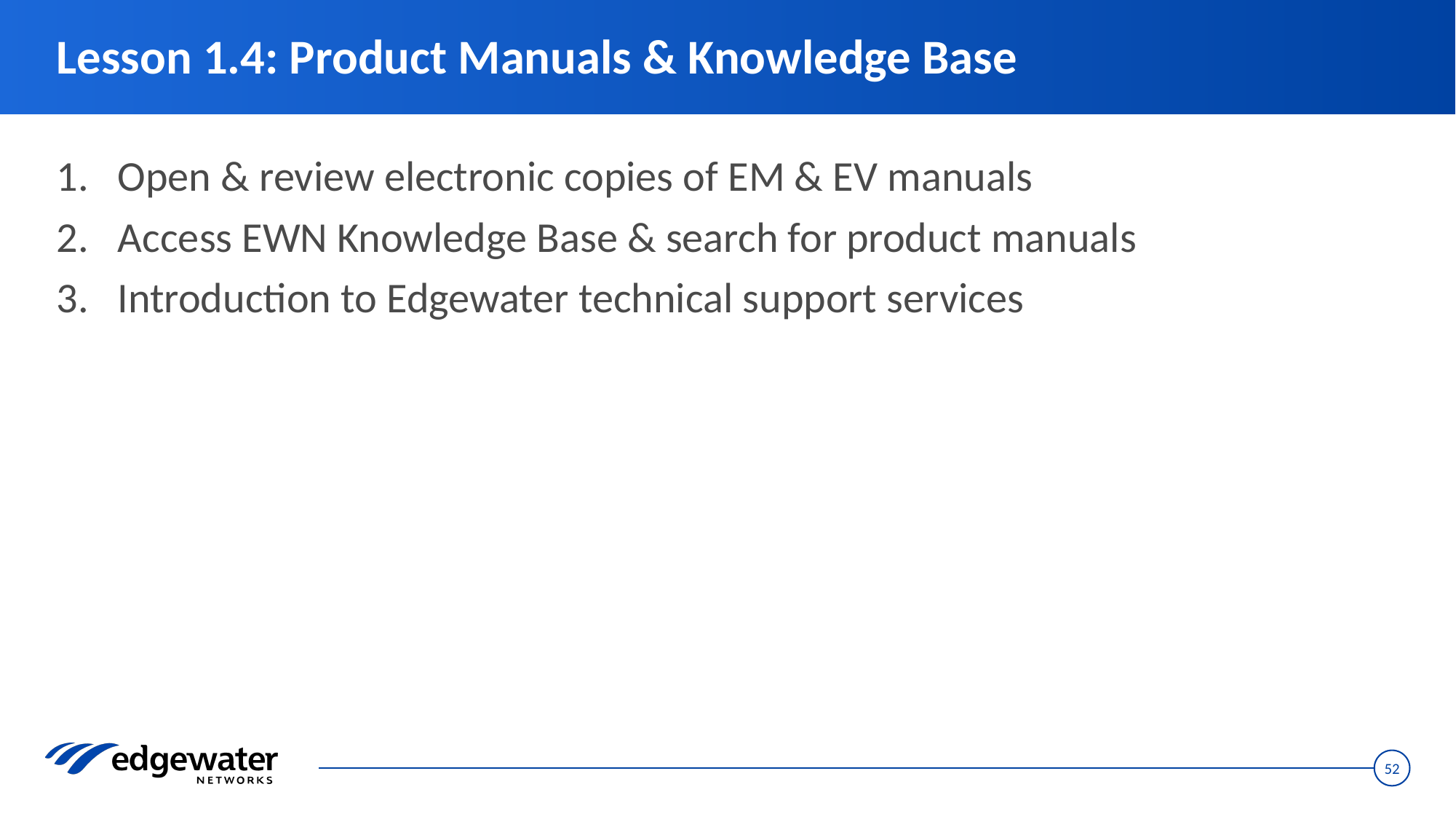

# Lesson 1.4: Product Manuals & Knowledge Base
Open & review electronic copies of EM & EV manuals
Access EWN Knowledge Base & search for product manuals
Introduction to Edgewater technical support services